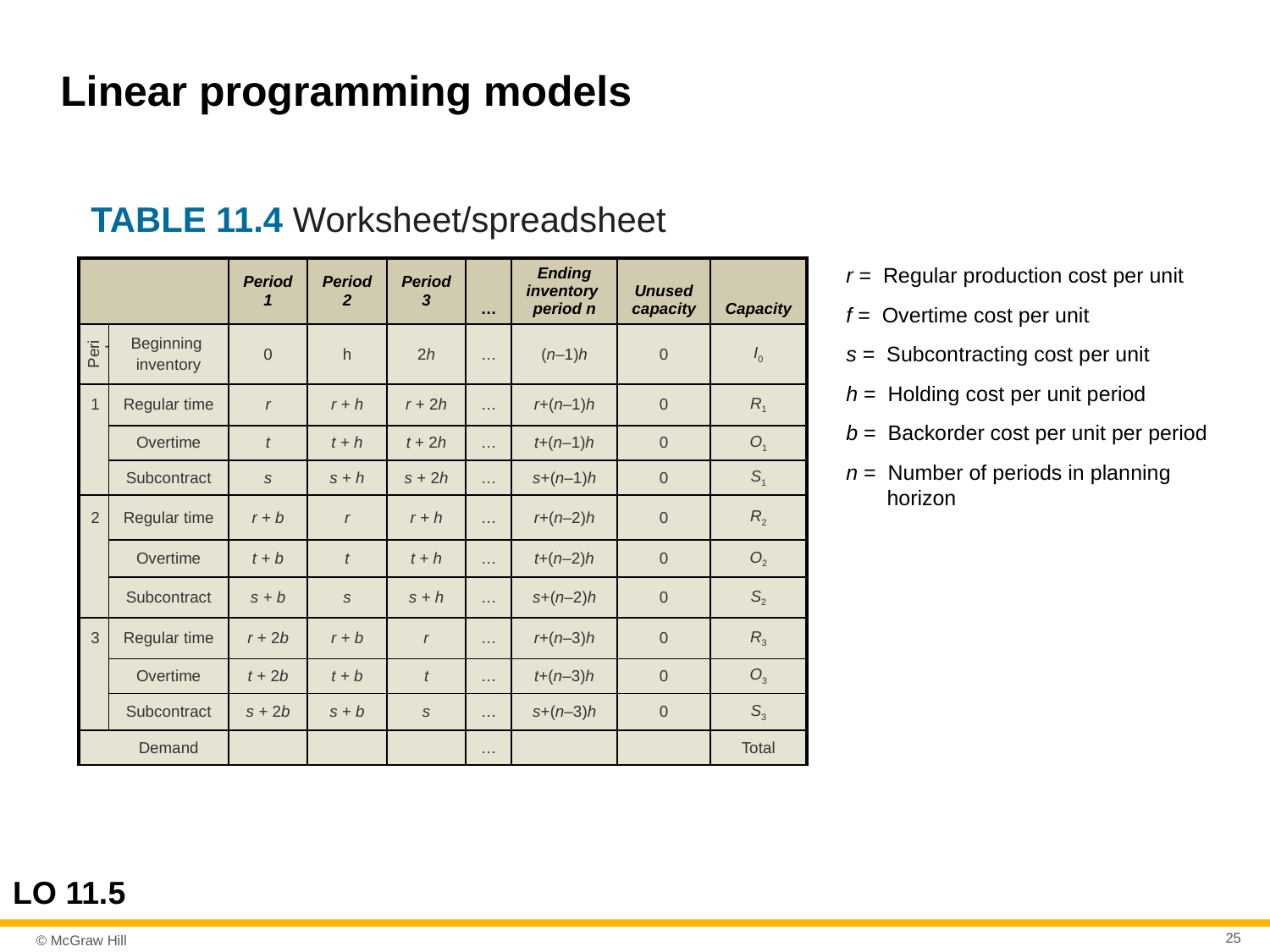

# Linear programming models
TABLE 11.4 Worksheet/spreadsheet
r =  Regular production cost per unit
f =  Overtime cost per unit
s =  Subcontracting cost per unit
h =  Holding cost per unit period
b =  Backorder cost per unit per period
n =  Number of periods in planning   horizon
|  |  | Period 1 | Period 2 | Period 3 | … | Ending inventory period n | Unused capacity | Capacity |
| --- | --- | --- | --- | --- | --- | --- | --- | --- |
| Period | Beginning inventory | 0 | h | 2h | … | (n–1)h | 0 | I0 |
| 1 | Regular time | r | r + h | r + 2h | … | r+(n–1)h | 0 | R1 |
|  | Overtime | t | t + h | t + 2h | … | t+(n–1)h | 0 | O1 |
|  | Subcontract | s | s + h | s + 2h | … | s+(n–1)h | 0 | S1 |
| 2 | Regular time | r + b | r | r + h | … | r+(n–2)h | 0 | R2 |
|  | Overtime | t + b | t | t + h | … | t+(n–2)h | 0 | O2 |
|  | Subcontract | s + b | s | s + h | … | s+(n–2)h | 0 | S2 |
| 3 | Regular time | r + 2b | r + b | r | … | r+(n–3)h | 0 | R3 |
|  | Overtime | t + 2b | t + b | t | … | t+(n–3)h | 0 | O3 |
|  | Subcontract | s + 2b | s + b | s | … | s+(n–3)h | 0 | S3 |
|  | Demand |  |  |  | … |  |  | Total |
LO 11.5